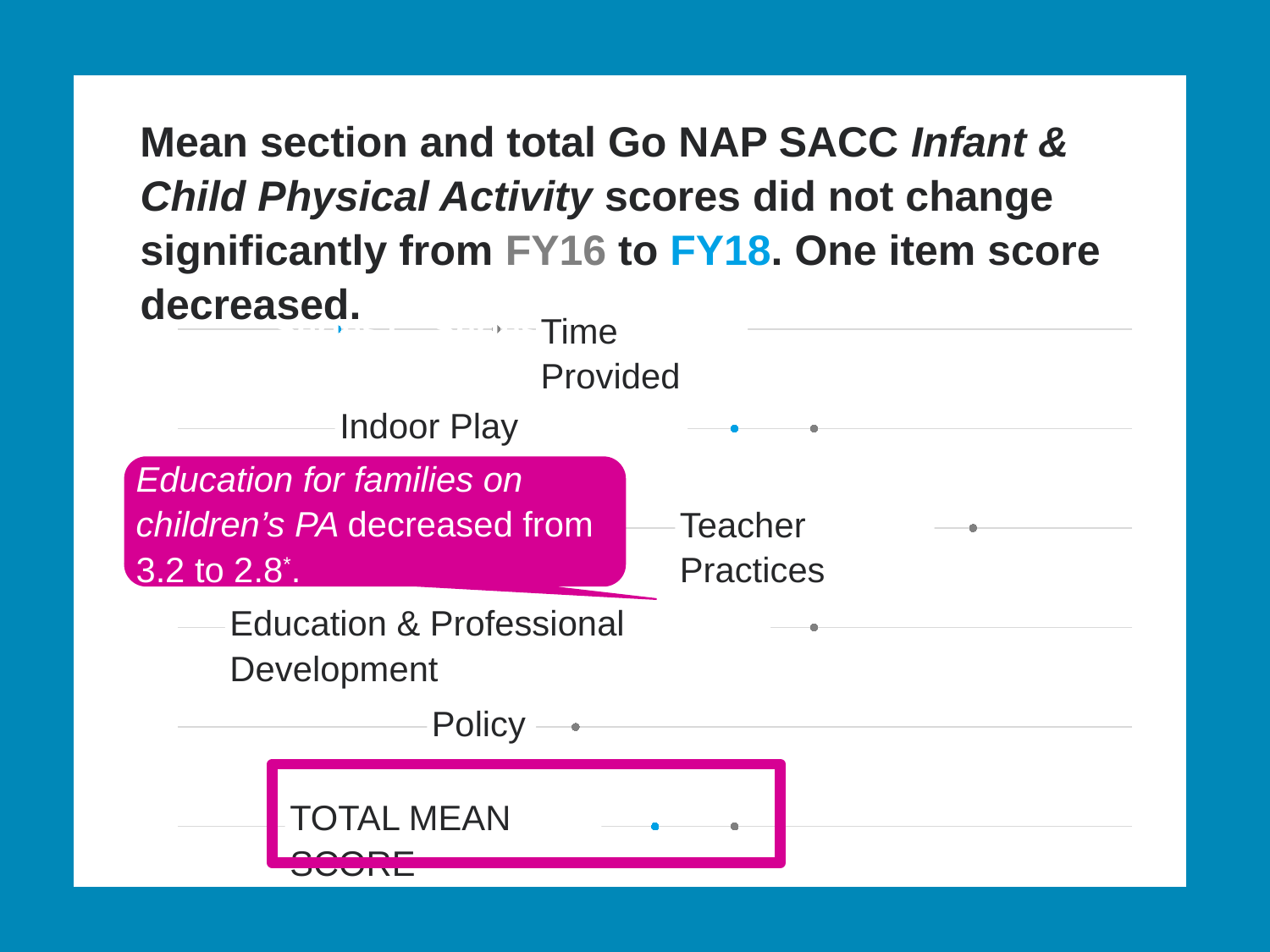

Mean section and total Go NAP SACC Infant & Child Physical Activity scores did not change significantly from FY16 to FY18. One item score decreased.

Time Provided

Indoor Play Environment

Teacher Practices

Education & Professional Development

Policy

TOTAL MEAN SCORE

### Chart

| Category |  |  |
|---|---|---|
Education for families on children’s PA decreased from 3.2 to 2.8*.